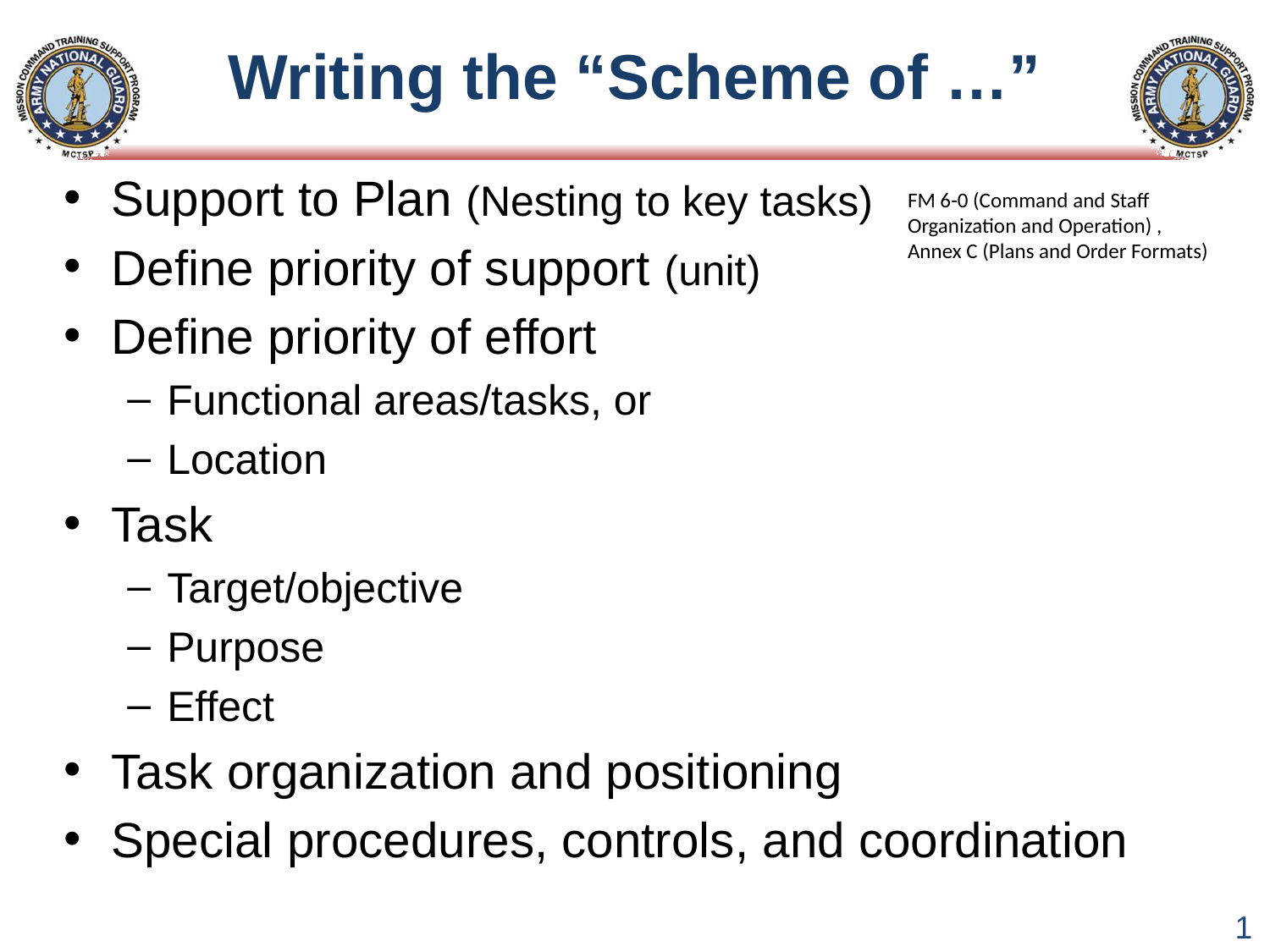

# Writing the “Scheme of …”
Support to Plan (Nesting to key tasks)
Define priority of support (unit)
Define priority of effort
Functional areas/tasks, or
Location
Task
Target/objective
Purpose
Effect
Task organization and positioning
Special procedures, controls, and coordination
FM 6-0 (Command and Staff Organization and Operation) , Annex C (Plans and Order Formats)